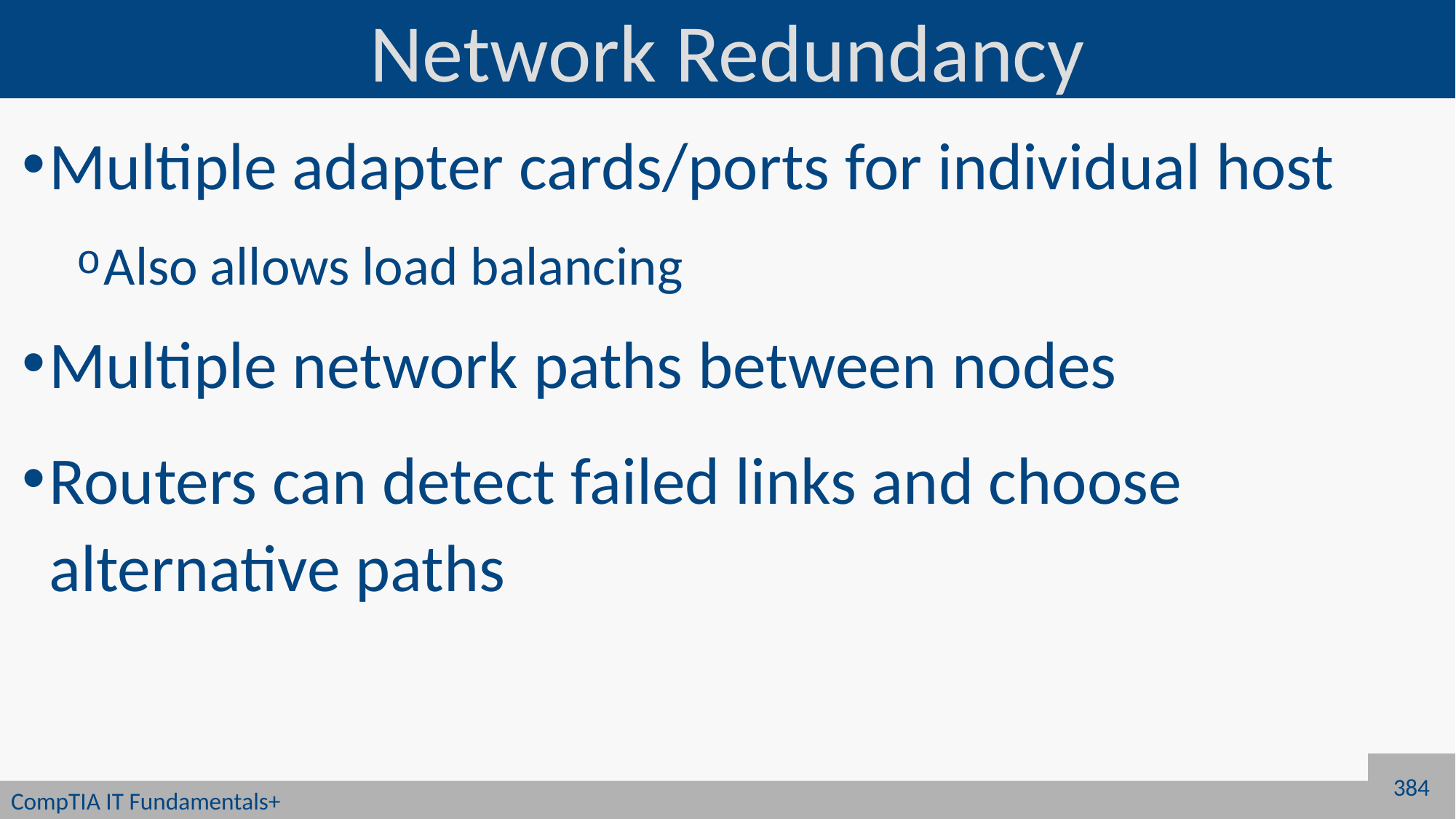

# Network Redundancy
Multiple adapter cards/ports for individual host
Also allows load balancing
Multiple network paths between nodes
Routers can detect failed links and choose alternative paths
384
CompTIA IT Fundamentals+